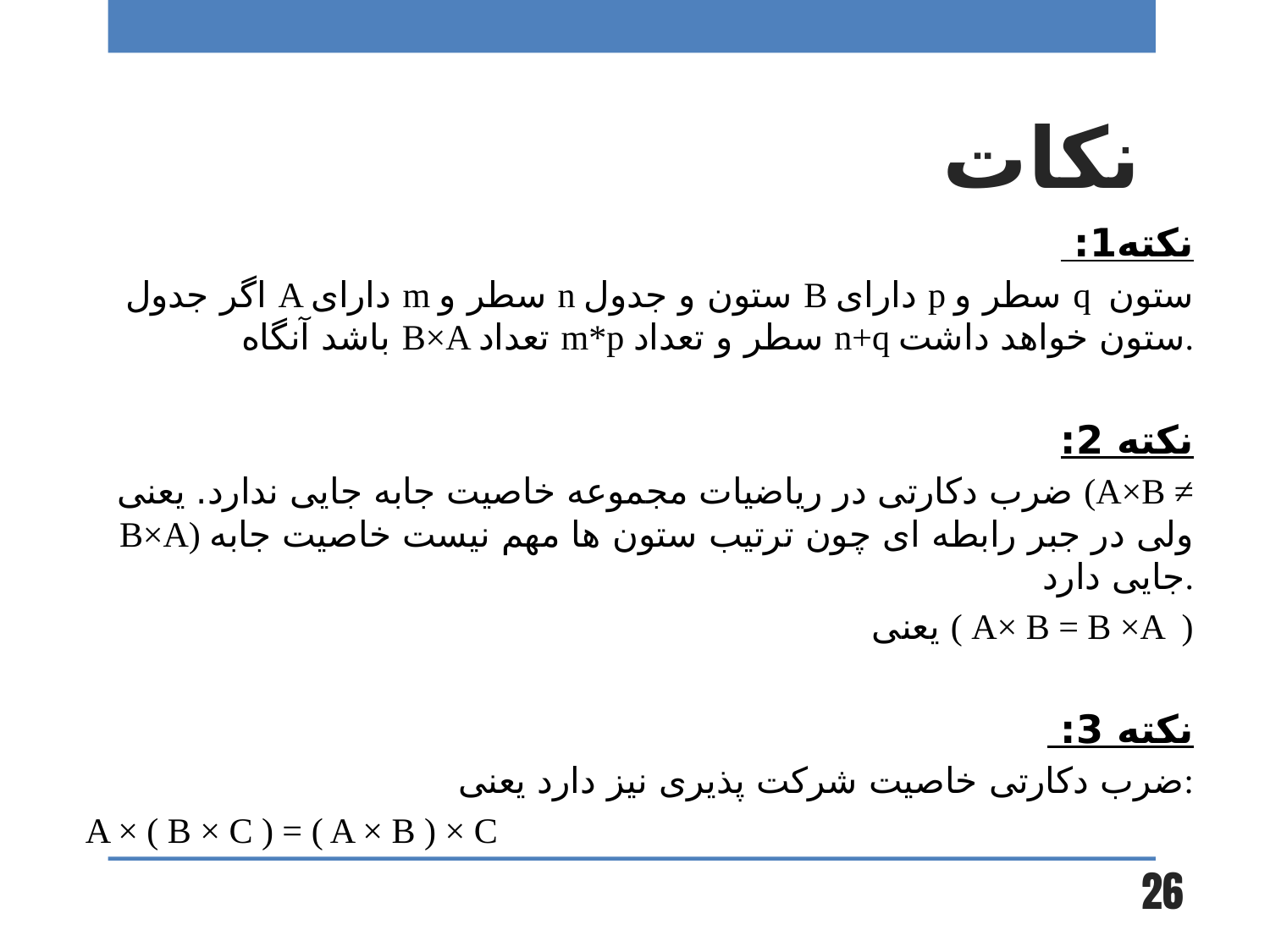

# نکات
نکته1:
اگر جدول A دارای m سطر و n ستون و جدول B دارای p سطر و q  ستون باشد آنگاه B×A تعداد m*p سطر و تعداد n+q ستون خواهد داشت.

نکته 2:
ضرب دکارتی در ریاضیات مجموعه خاصیت جابه جایی ندارد. یعنی (A×B ≠ B×A) ولی در جبر رابطه ای چون ترتیب ستون ها مهم نیست خاصیت جابه جایی دارد.
 یعنی ( A× B = B ×A  )

نکته 3:
ضرب دکارتی خاصیت شرکت پذیری نیز دارد یعنی:
A × ( B × C ) = ( A × B ) × C
26